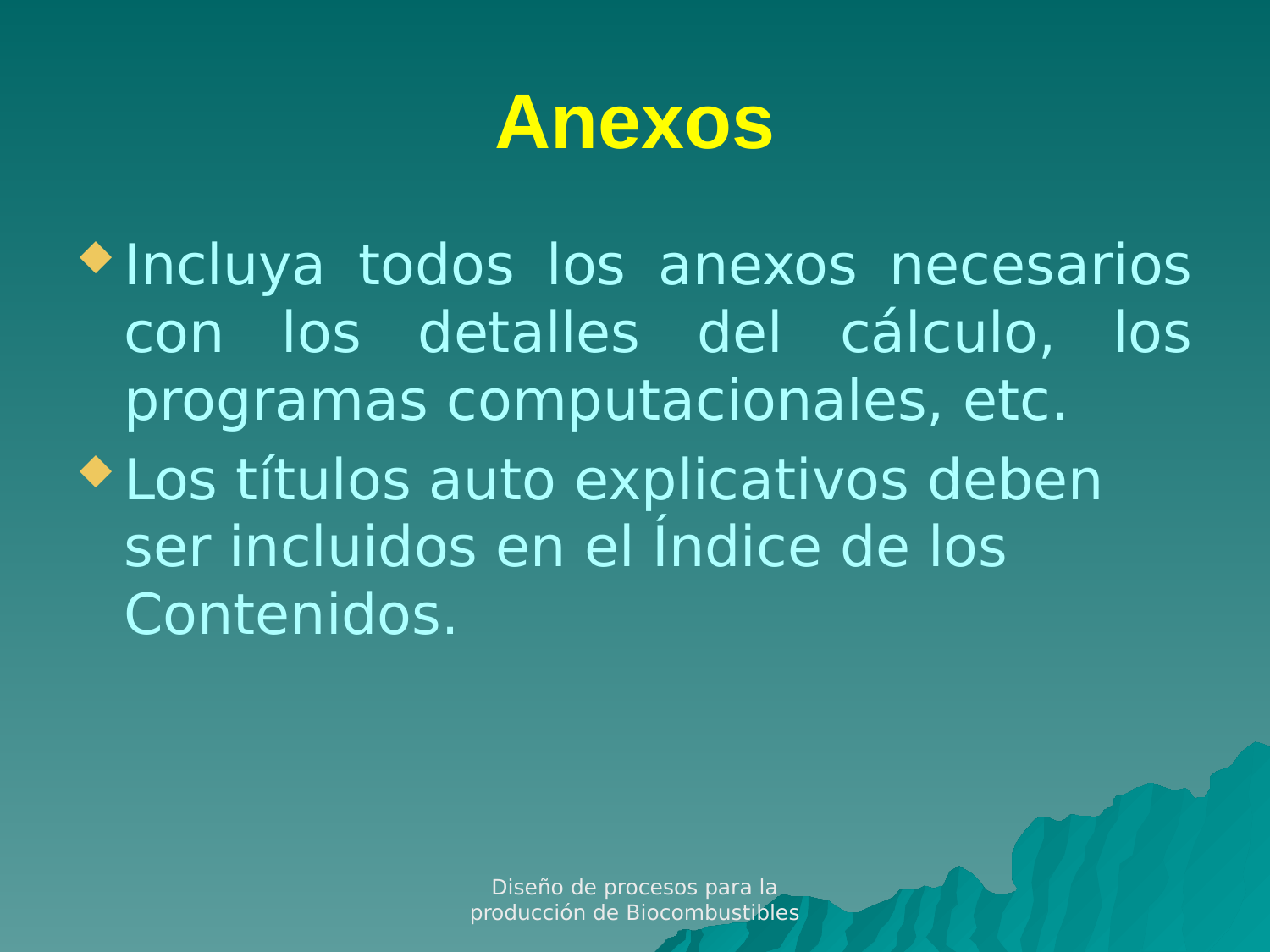

# Anexos
Incluya todos los anexos necesarios con los detalles del cálculo, los programas computacionales, etc.
Los títulos auto explicativos deben ser incluidos en el Índice de los Contenidos.
Diseño de procesos para la producción de Biocombustibles